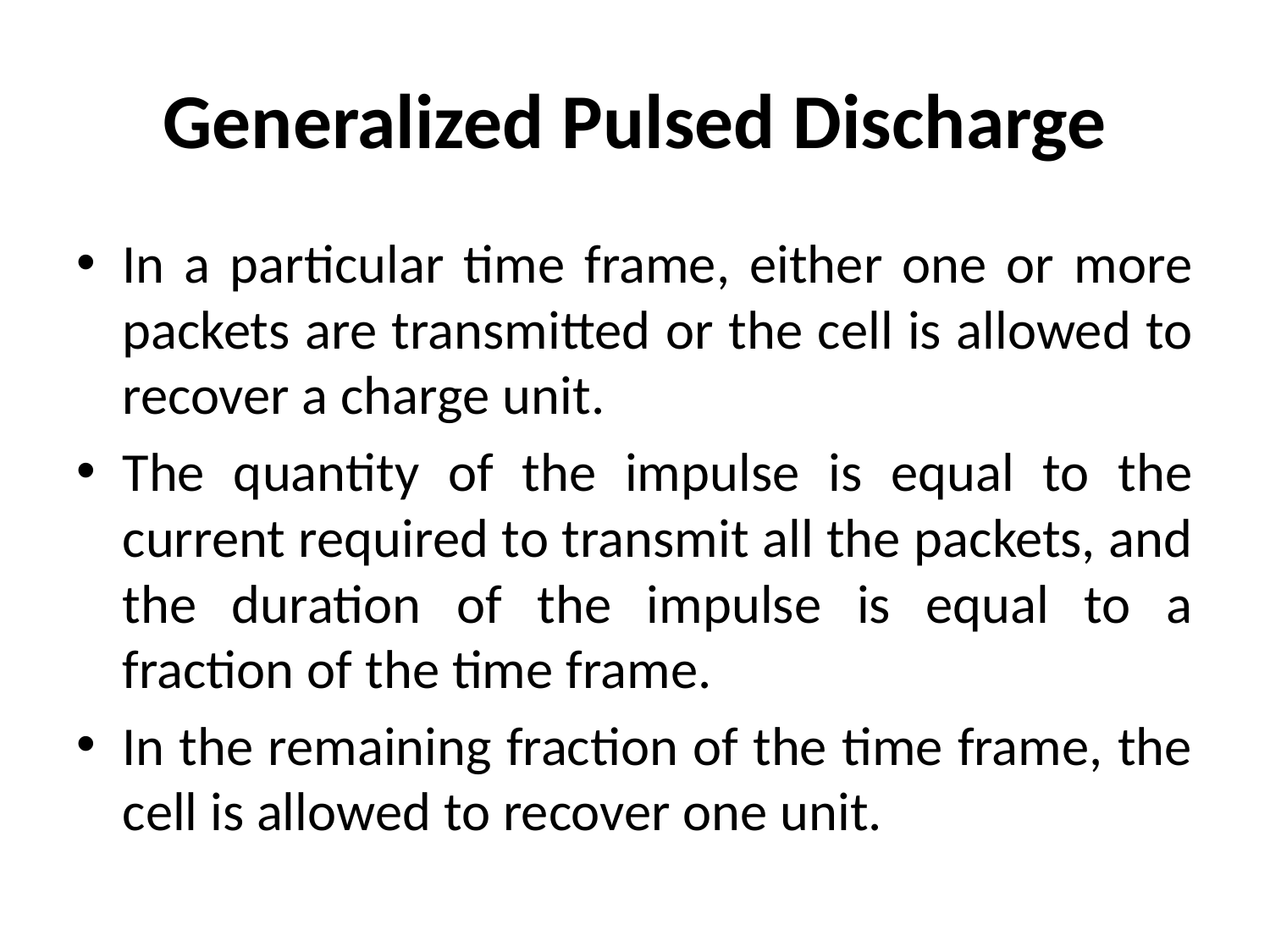

# Generalized Pulsed Discharge
In a particular time frame, either one or more packets are transmitted or the cell is allowed to recover a charge unit.
The quantity of the impulse is equal to the current required to transmit all the packets, and the duration of the impulse is equal to a fraction of the time frame.
In the remaining fraction of the time frame, the cell is allowed to recover one unit.